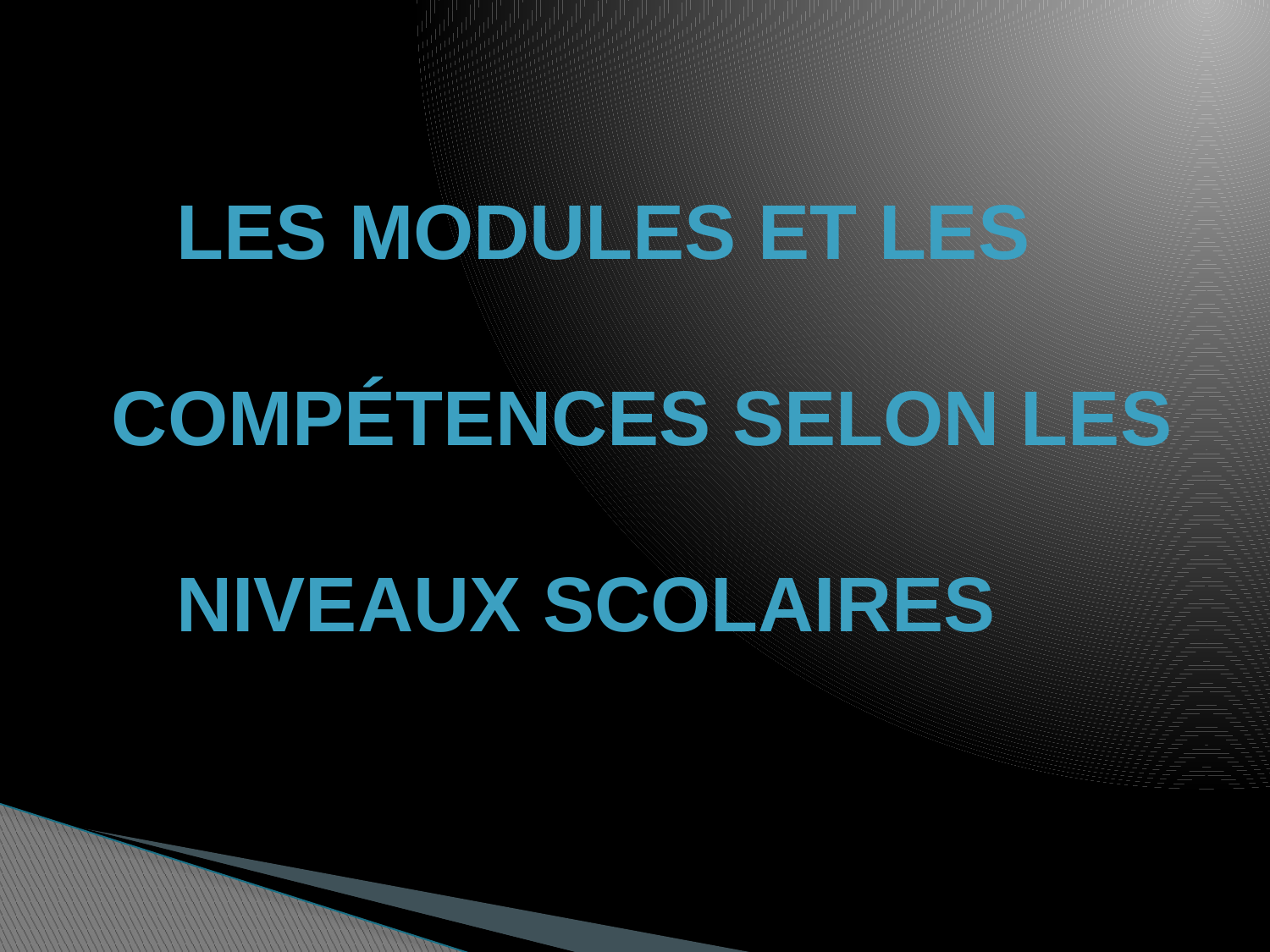

# Les modules et les compétences selon les niveaux scolaires